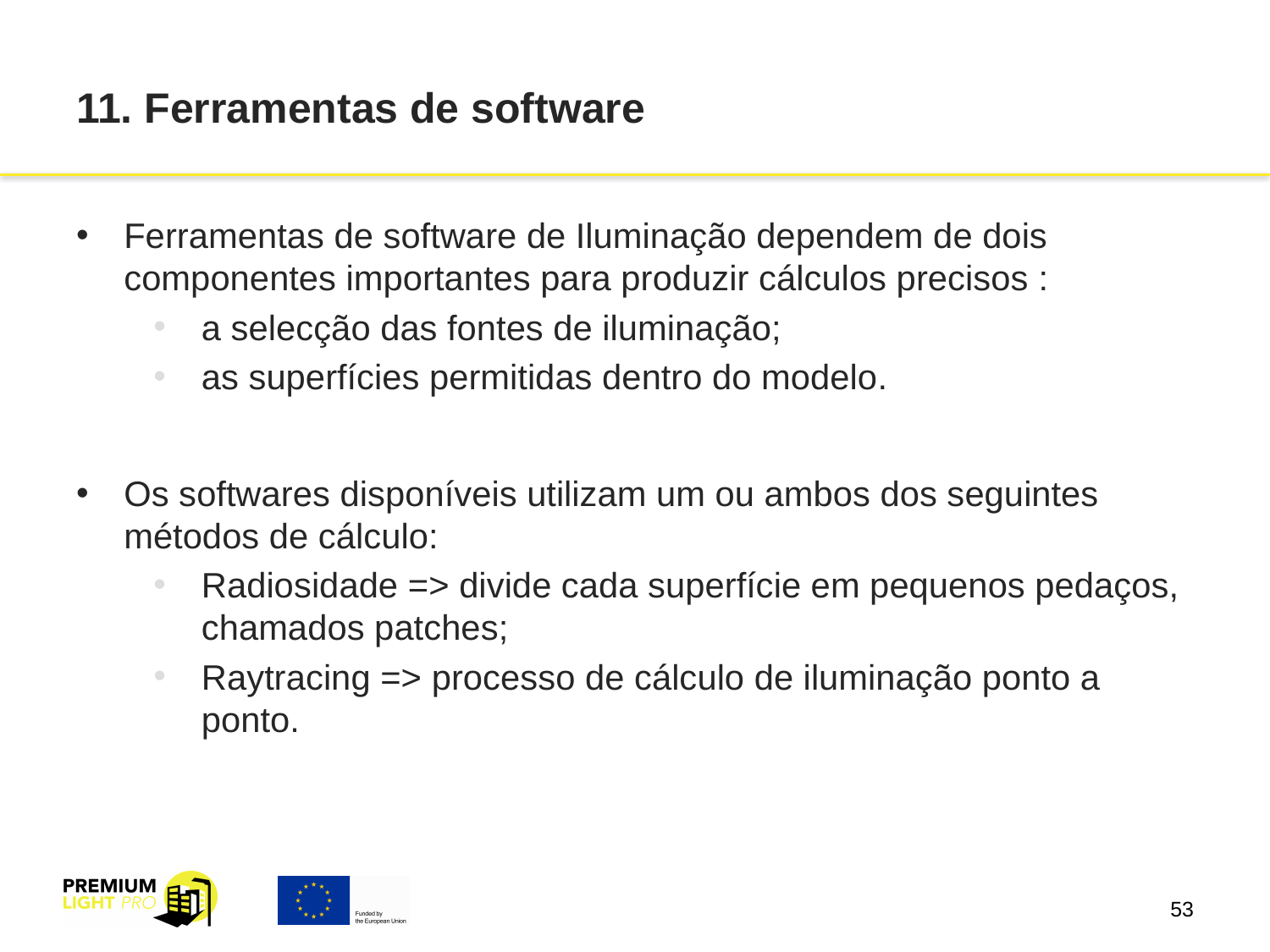

# 11. Ferramentas de software
Ferramentas de software de Iluminação dependem de dois componentes importantes para produzir cálculos precisos :
a selecção das fontes de iluminação;
as superfícies permitidas dentro do modelo.

Os softwares disponíveis utilizam um ou ambos dos seguintes métodos de cálculo:
Radiosidade => divide cada superfície em pequenos pedaços, chamados patches;
Raytracing => processo de cálculo de iluminação ponto a ponto.